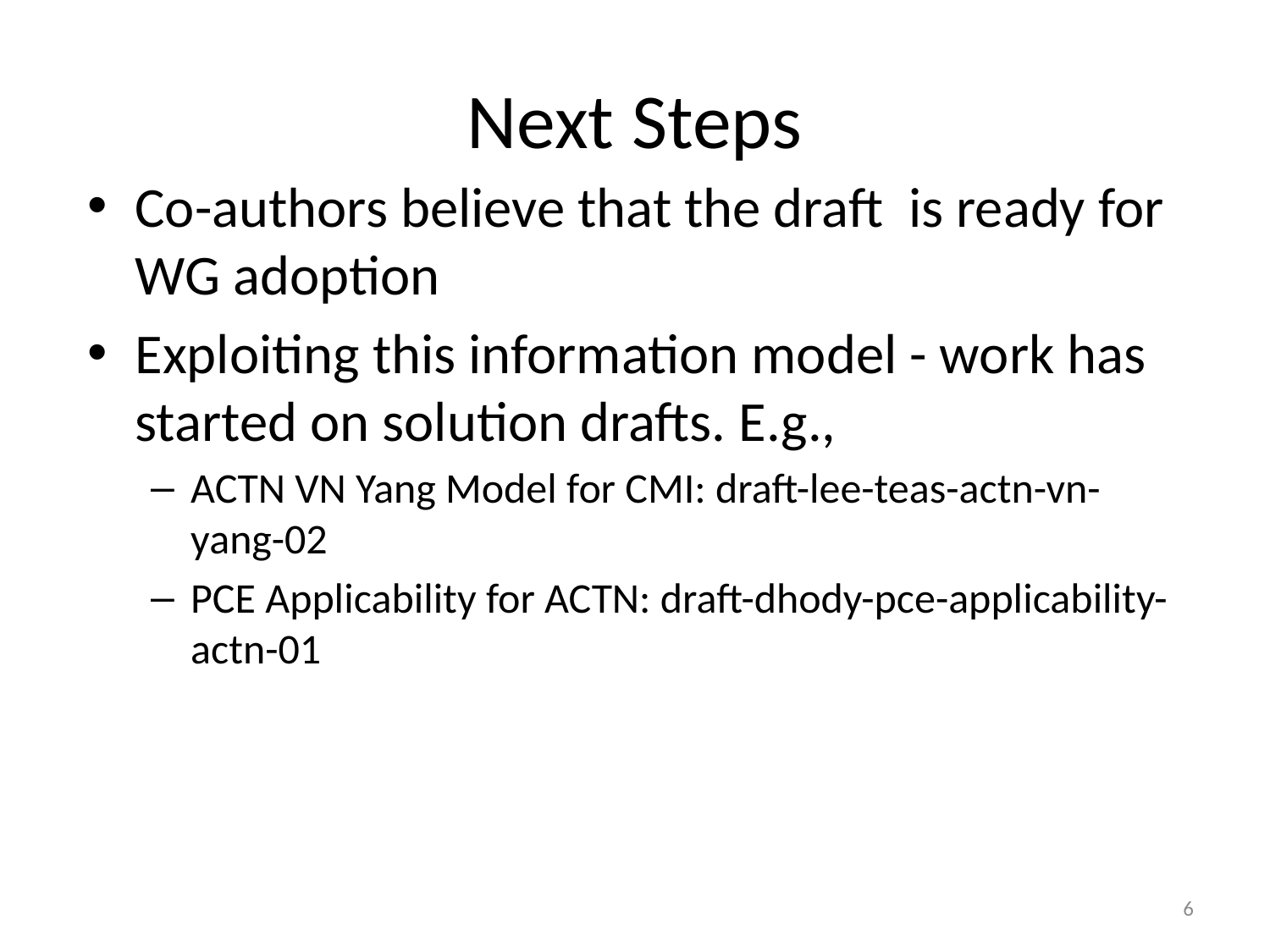

# Next Steps
Co-authors believe that the draft  is ready for WG adoption
Exploiting this information model - work has started on solution drafts. E.g.,
ACTN VN Yang Model for CMI: draft-lee-teas-actn-vn-yang-02
PCE Applicability for ACTN: draft-dhody-pce-applicability-actn-01

6